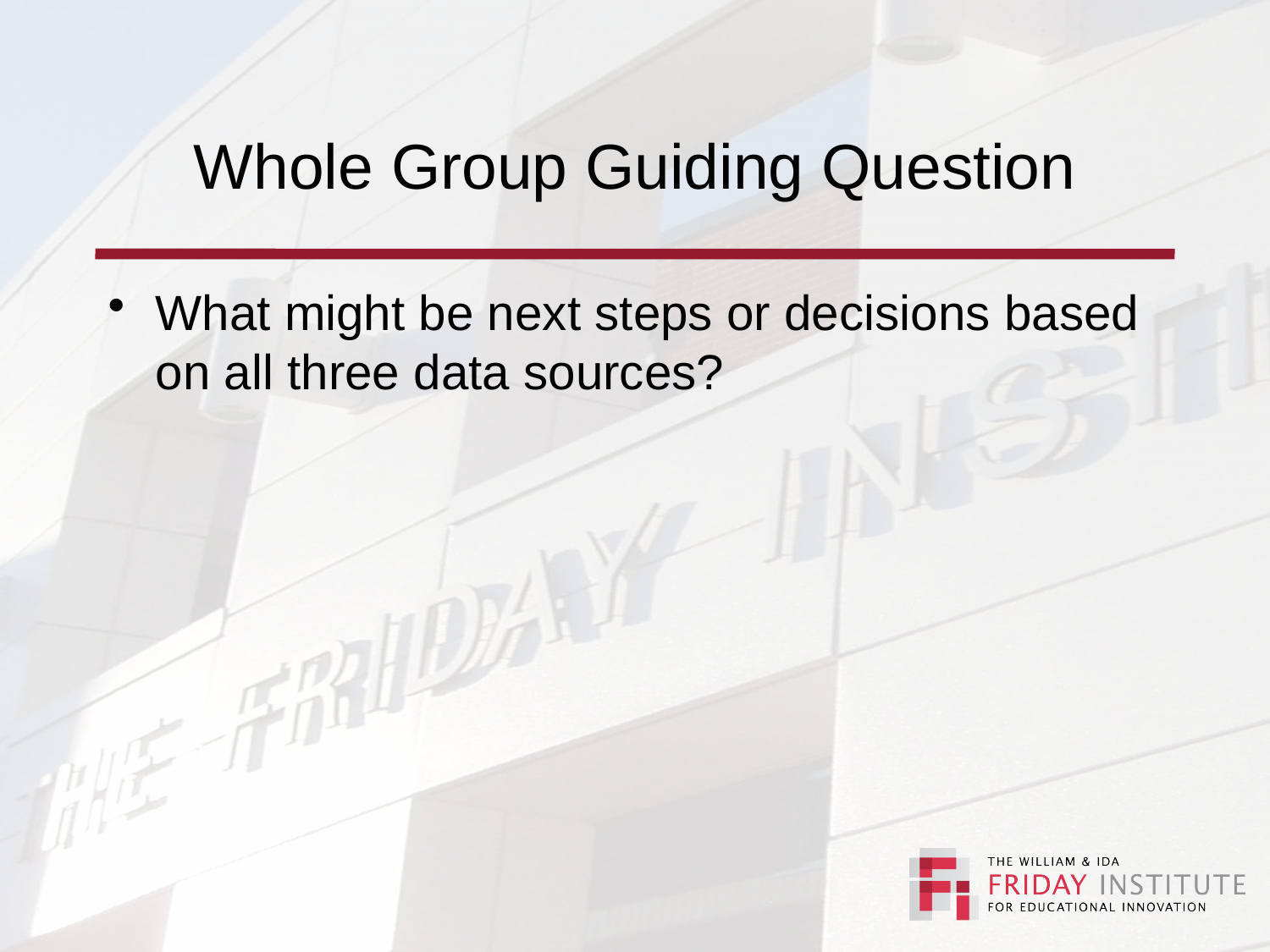

# Whole Group Guiding Question
What might be next steps or decisions based on all three data sources?